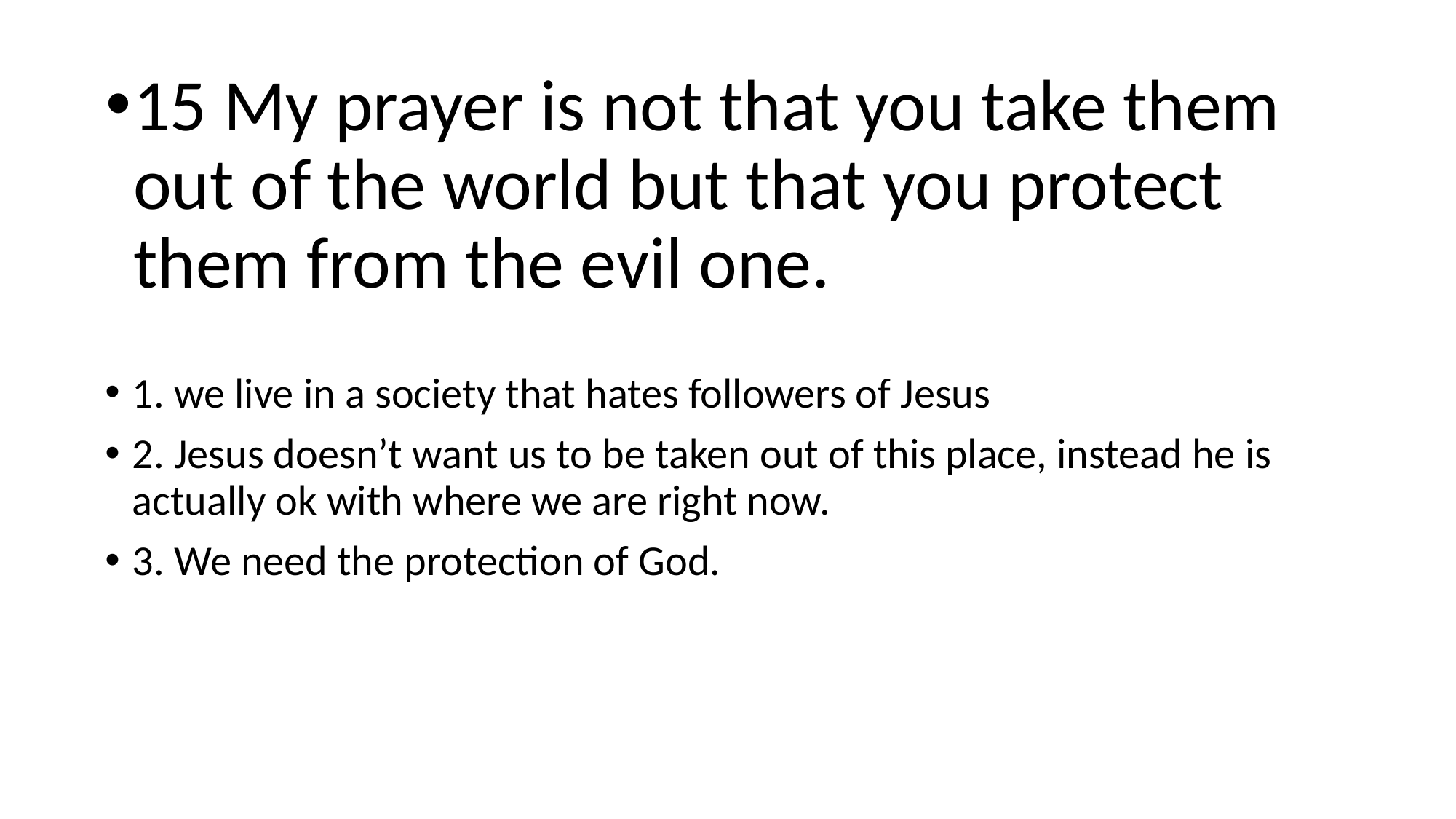

15 My prayer is not that you take them out of the world but that you protect them from the evil one.
1. we live in a society that hates followers of Jesus
2. Jesus doesn’t want us to be taken out of this place, instead he is actually ok with where we are right now.
3. We need the protection of God.